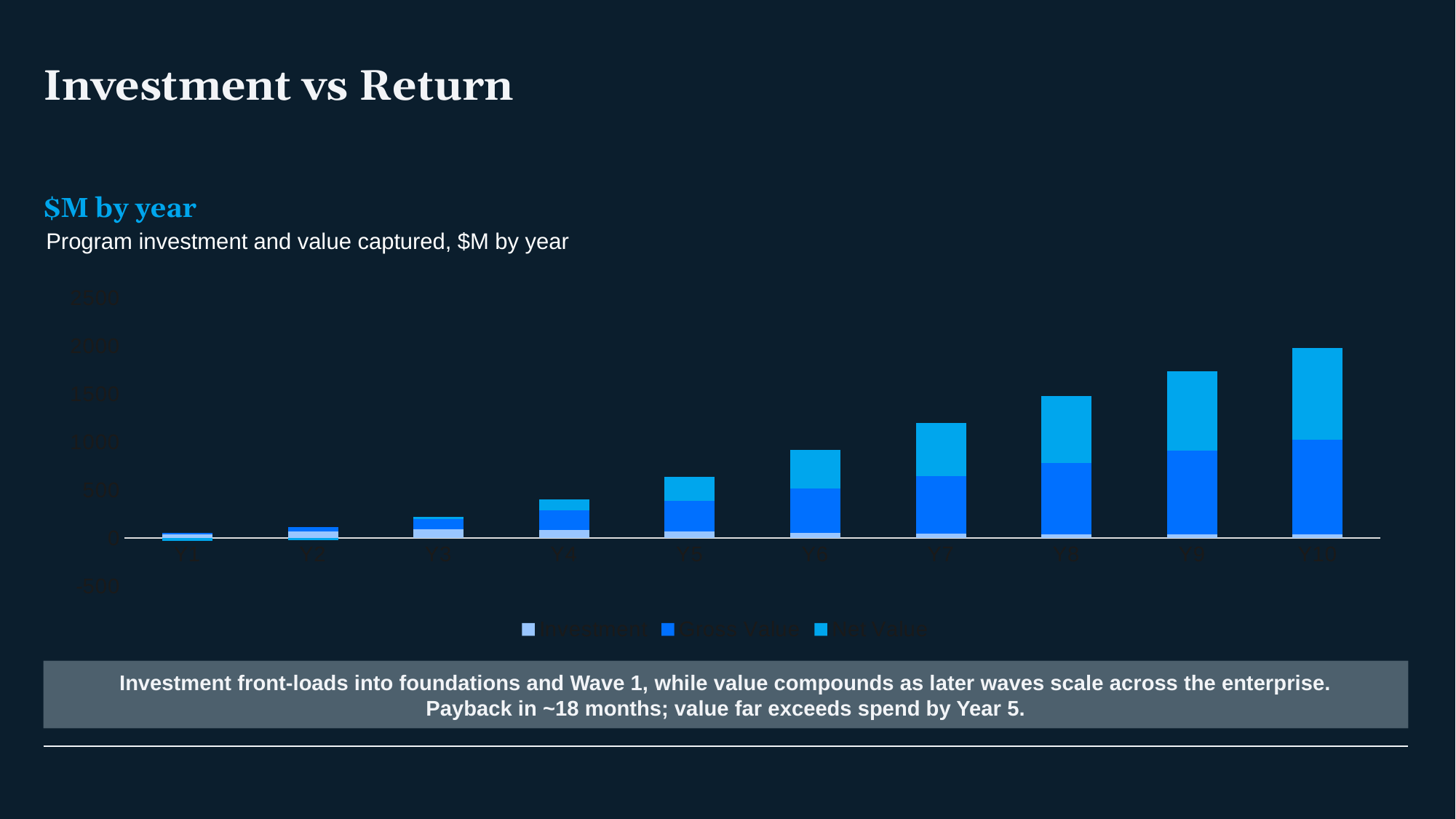

# Investment vs Return
$M by year
Program investment and value captured, $M by year

### Chart

| Category | Investment | Gross Value | Net Value |
|---|---|---|---|
| Y1 | 40.0 | 10.0 | -30.0 |
| Y2 | 70.0 | 45.0 | -25.0 |
| Y3 | 90.0 | 110.0 | 20.0 |
| Y4 | 85.0 | 200.0 | 115.0 |
| Y5 | 70.0 | 320.0 | 250.0 |
| Y6 | 55.0 | 460.0 | 405.0 |
| Y7 | 45.0 | 600.0 | 555.0 |
| Y8 | 40.0 | 740.0 | 700.0 |
| Y9 | 38.0 | 870.0 | 832.0 |
| Y10 | 35.0 | 990.0 | 955.0 |
Investment front-loads into foundations and Wave 1, while value compounds as later waves scale across the enterprise.
Payback in ~18 months; value far exceeds spend by Year 5.